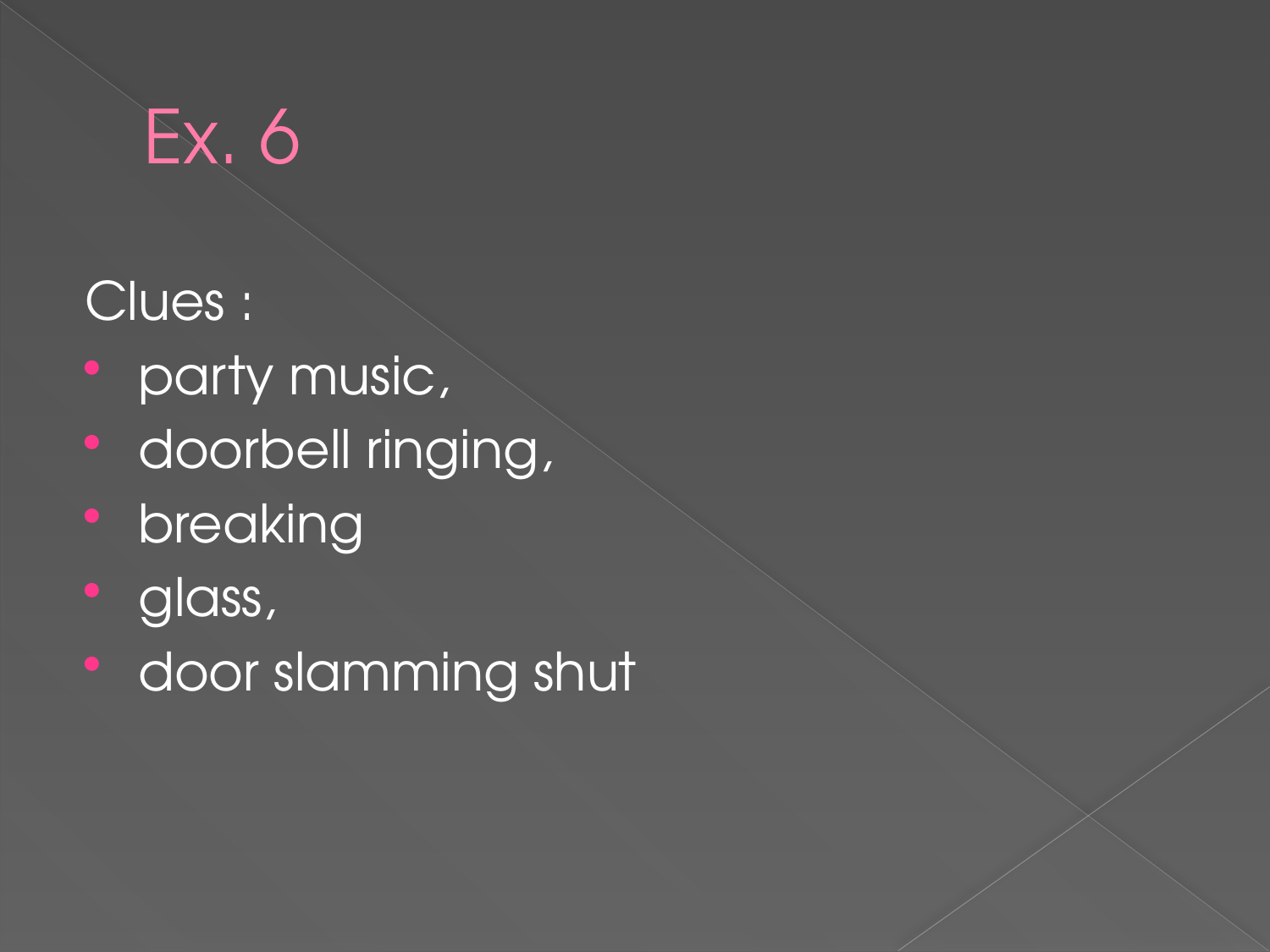

# Ex. 6
Clues :
party music,
doorbell ringing,
breaking
glass,
door slamming shut